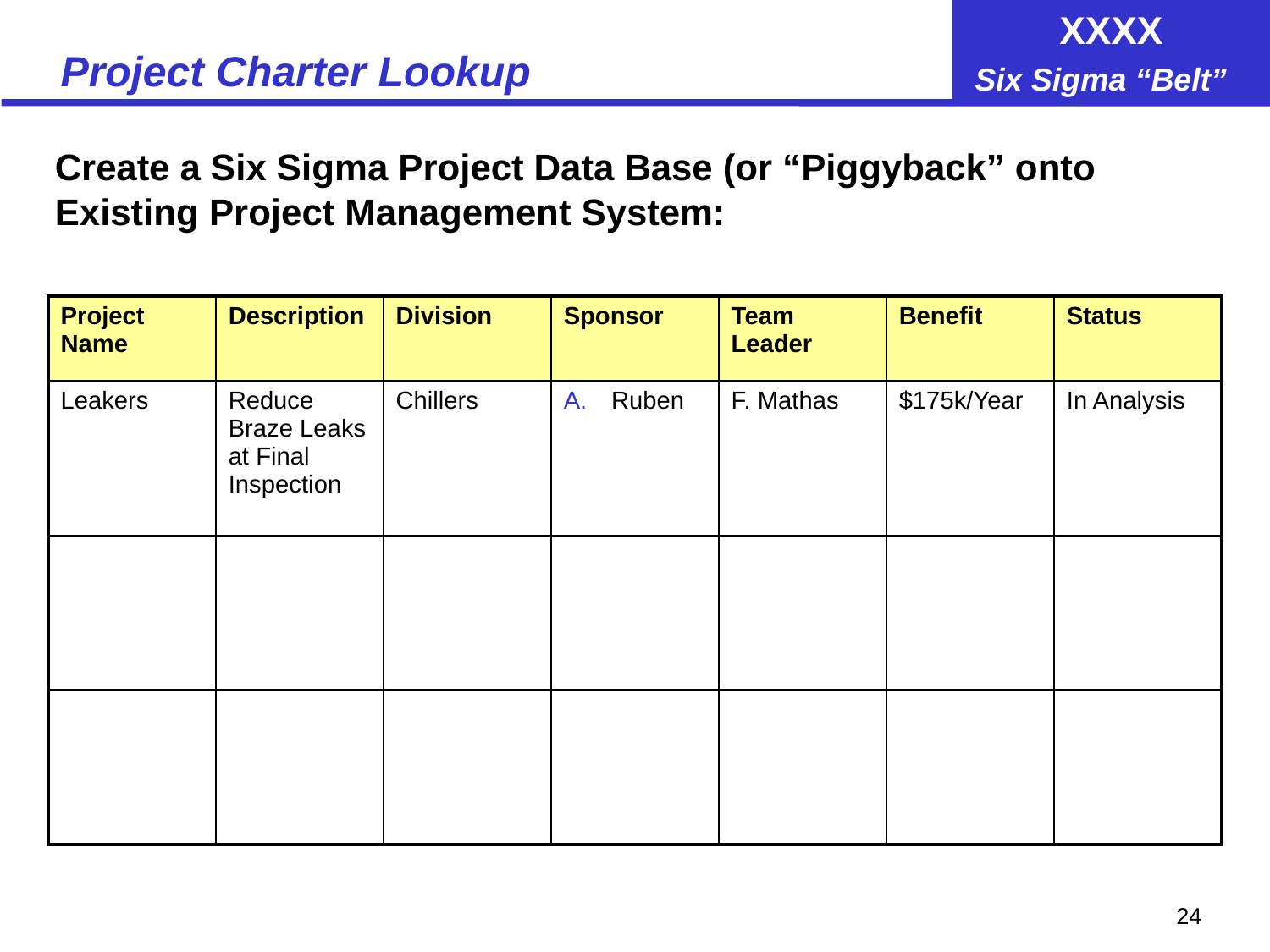

# Project Charter Lookup
Create a Six Sigma Project Data Base (or “Piggyback” onto Existing Project Management System:
| Project Name | Description | Division | Sponsor | Team Leader | Benefit | Status |
| --- | --- | --- | --- | --- | --- | --- |
| Leakers | Reduce Braze Leaks at Final Inspection | Chillers | Ruben | F. Mathas | $175k/Year | In Analysis |
|  |  |  |  |  |  |  |
|  |  |  |  |  |  |  |